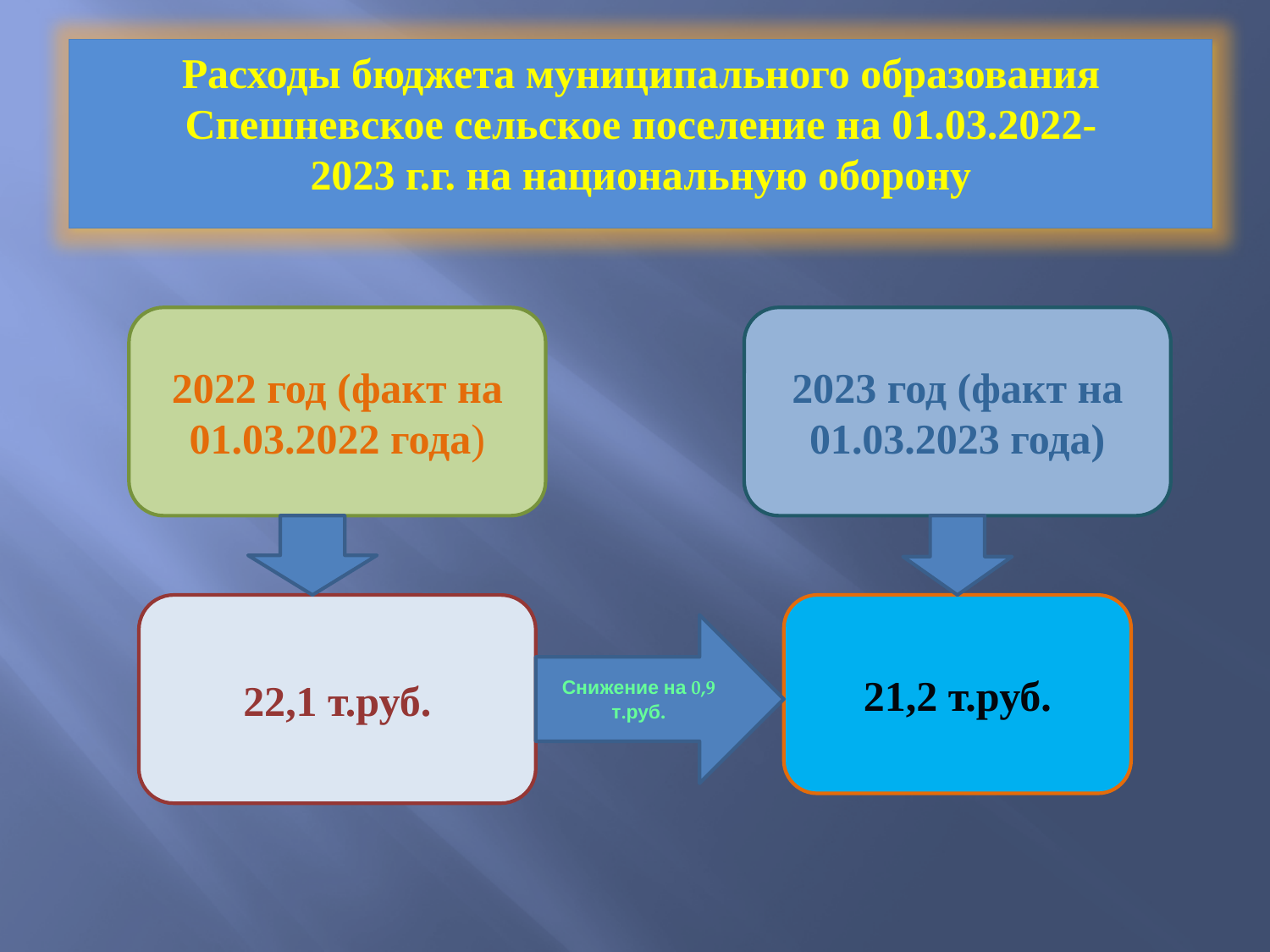

Расходы бюджета муниципального образования Спешневское сельское поселение на 01.03.2022-
2023 г.г. на национальную оборону
2022 год (факт на 01.03.2022 года)
2023 год (факт на 01.03.2023 года)

22,1 т.руб.
21,2 т.руб.
Снижение на 0,9 т.руб.